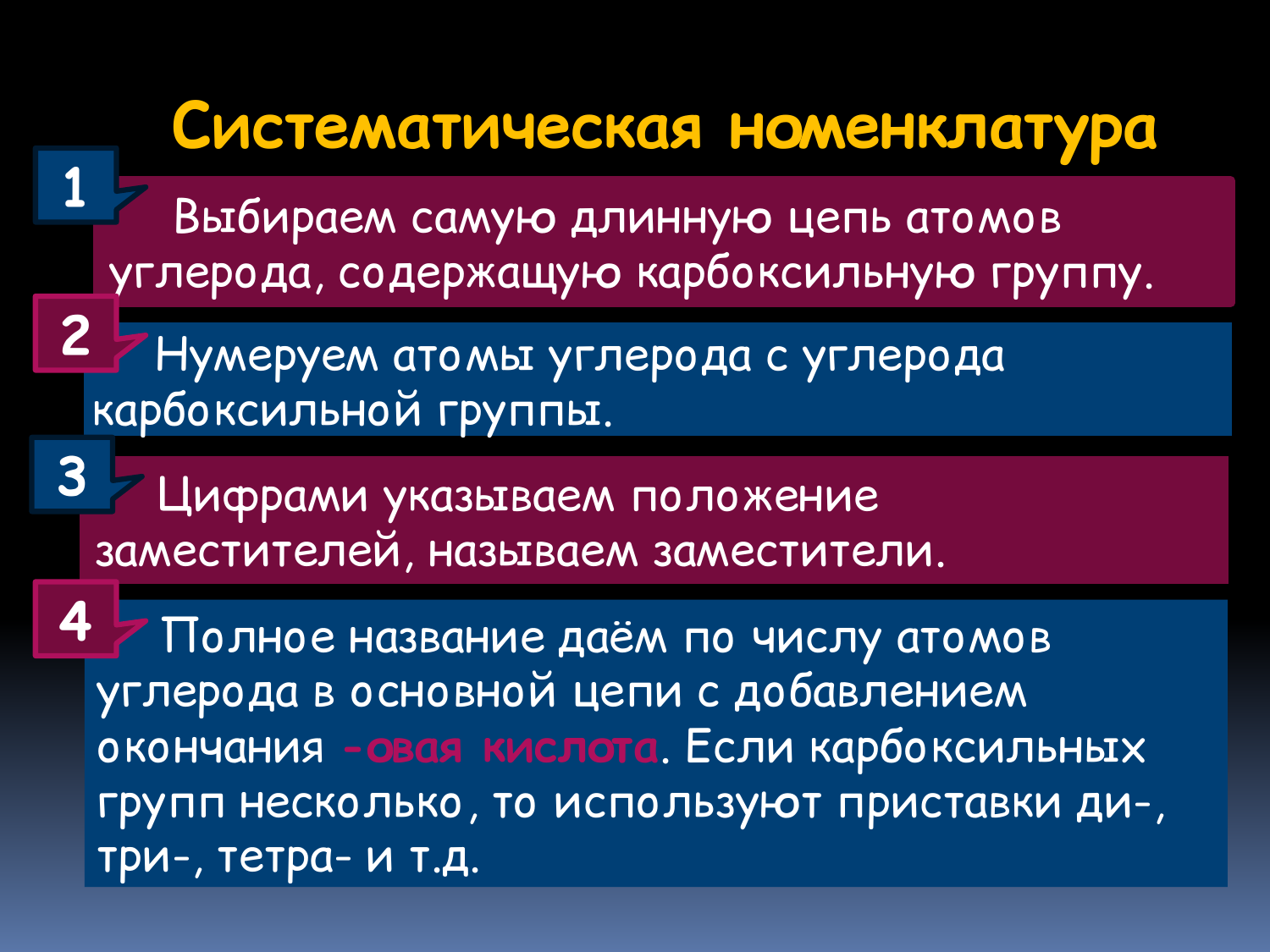

Систематическая номенклатура
1
Выбираем самую длинную цепь атомов углерода, содержащую карбоксильную группу.
2
Нумеруем атомы углерода с углерода карбоксильной группы.
3
Цифрами указываем положение заместителей, называем заместители.
4
Полное название даём по числу атомов углерода в основной цепи с добавлением окончания -овая кислота. Если карбоксильных групп несколько, то используют приставки ди-, три-, тетра- и т.д.